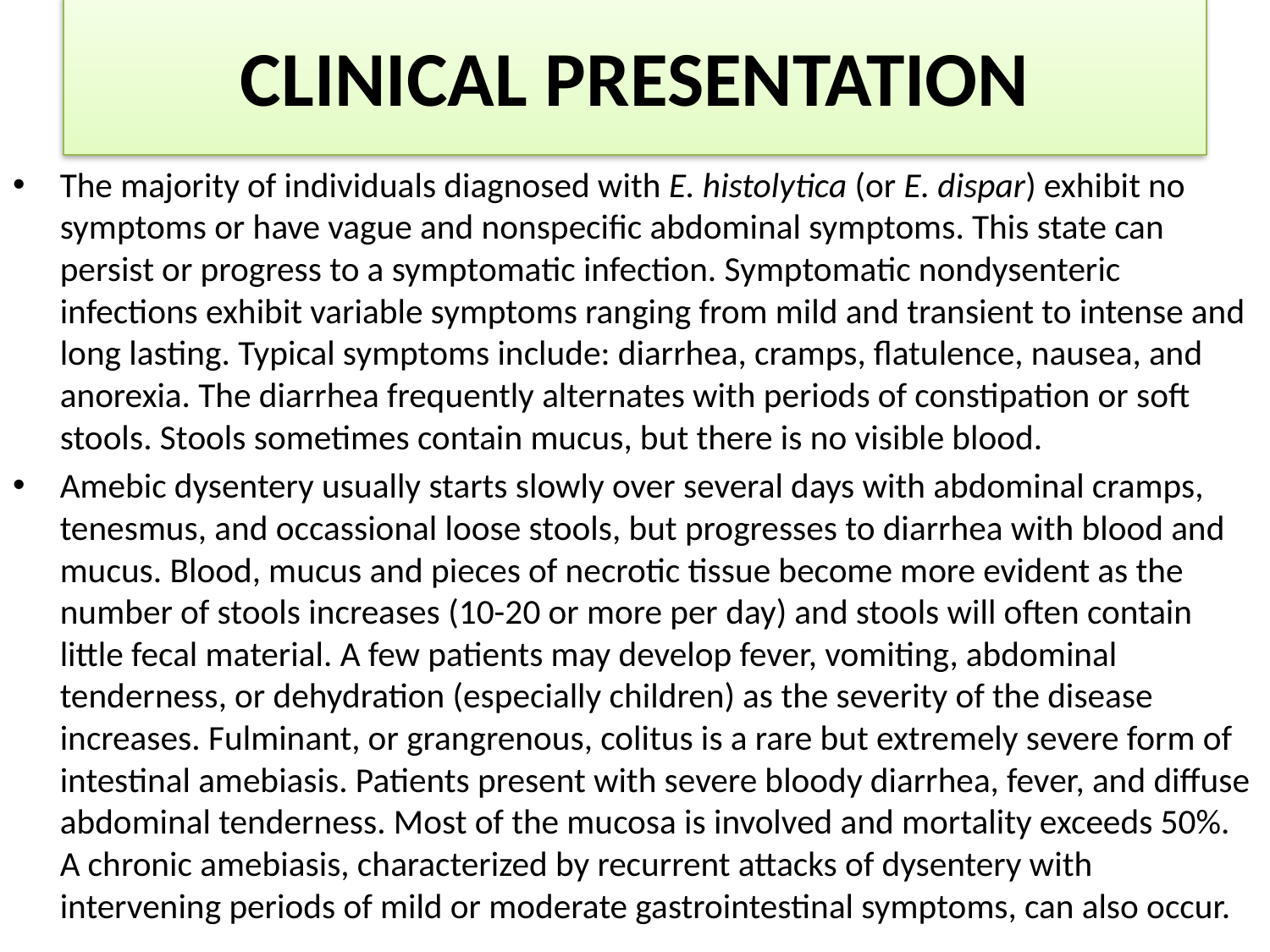

# CLINICAL PRESENTATION
The majority of individuals diagnosed with E. histolytica (or E. dispar) exhibit no symptoms or have vague and nonspecific abdominal symptoms. This state can persist or progress to a symptomatic infection. Symptomatic nondysenteric infections exhibit variable symptoms ranging from mild and transient to intense and long lasting. Typical symptoms include: diarrhea, cramps, flatulence, nausea, and anorexia. The diarrhea frequently alternates with periods of constipation or soft stools. Stools sometimes contain mucus, but there is no visible blood.
Amebic dysentery usually starts slowly over several days with abdominal cramps, tenesmus, and occassional loose stools, but progresses to diarrhea with blood and mucus. Blood, mucus and pieces of necrotic tissue become more evident as the number of stools increases (10-20 or more per day) and stools will often contain little fecal material. A few patients may develop fever, vomiting, abdominal tenderness, or dehydration (especially children) as the severity of the disease increases. Fulminant, or grangrenous, colitus is a rare but extremely severe form of intestinal amebiasis. Patients present with severe bloody diarrhea, fever, and diffuse abdominal tenderness. Most of the mucosa is involved and mortality exceeds 50%. A chronic amebiasis, characterized by recurrent attacks of dysentery with intervening periods of mild or moderate gastrointestinal symptoms, can also occur.